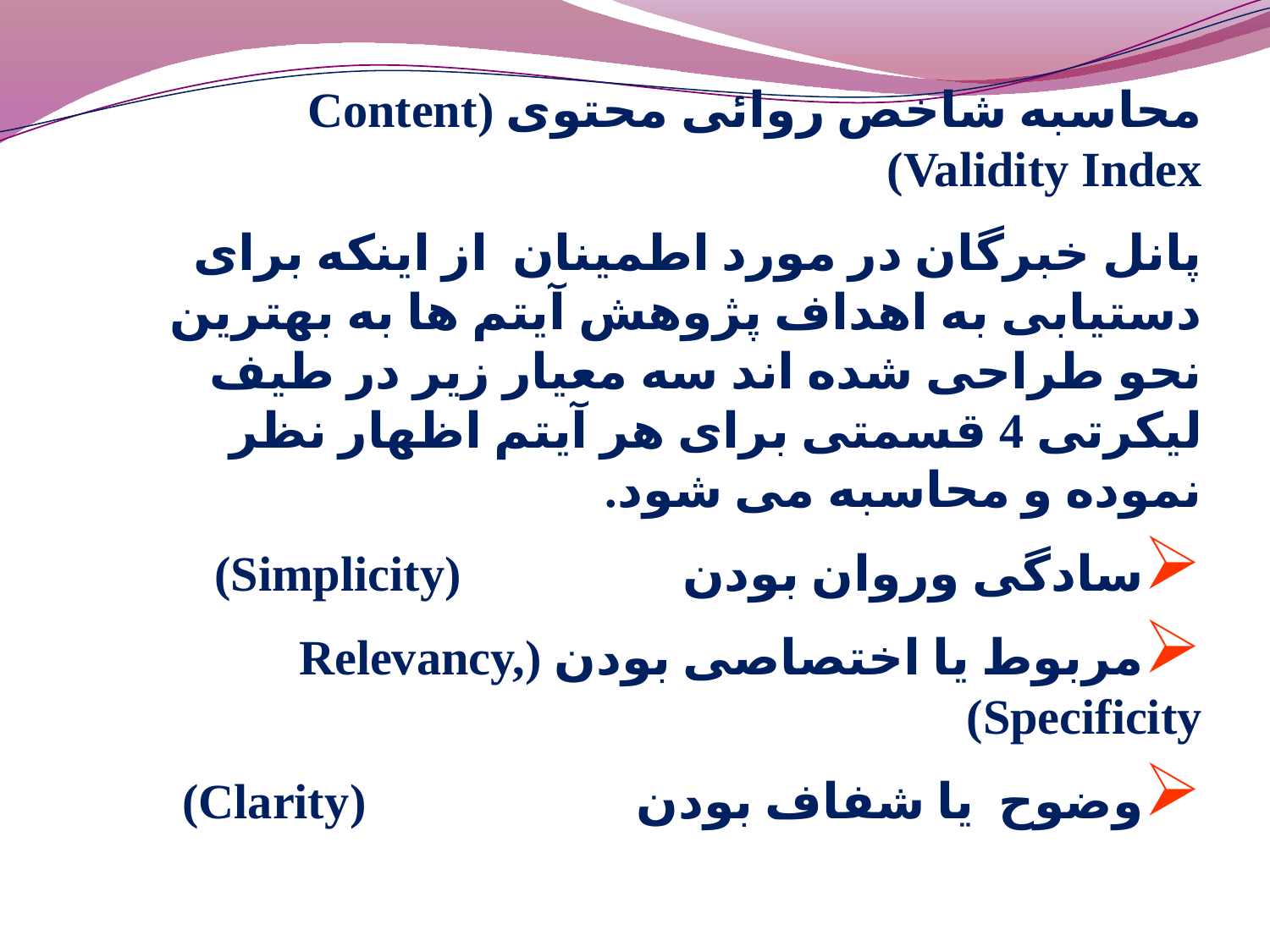

محاسبه شاخص روائی محتوی (Content Validity Index)
پانل خبرگان در مورد اطمینان  از اینکه برای دستیابی به اهداف پژوهش آیتم ها به بهترین نحو طراحی شده اند سه معیار زیر در طیف لیکرتی 4 قسمتی برای هر آیتم اظهار نظر نموده و محاسبه می شود.
سادگی وروان بودن                  (Simplicity)
مربوط یا اختصاصی بودن (Relevancy, Specificity)
وضوح  یا شفاف بودن                      (Clarity)